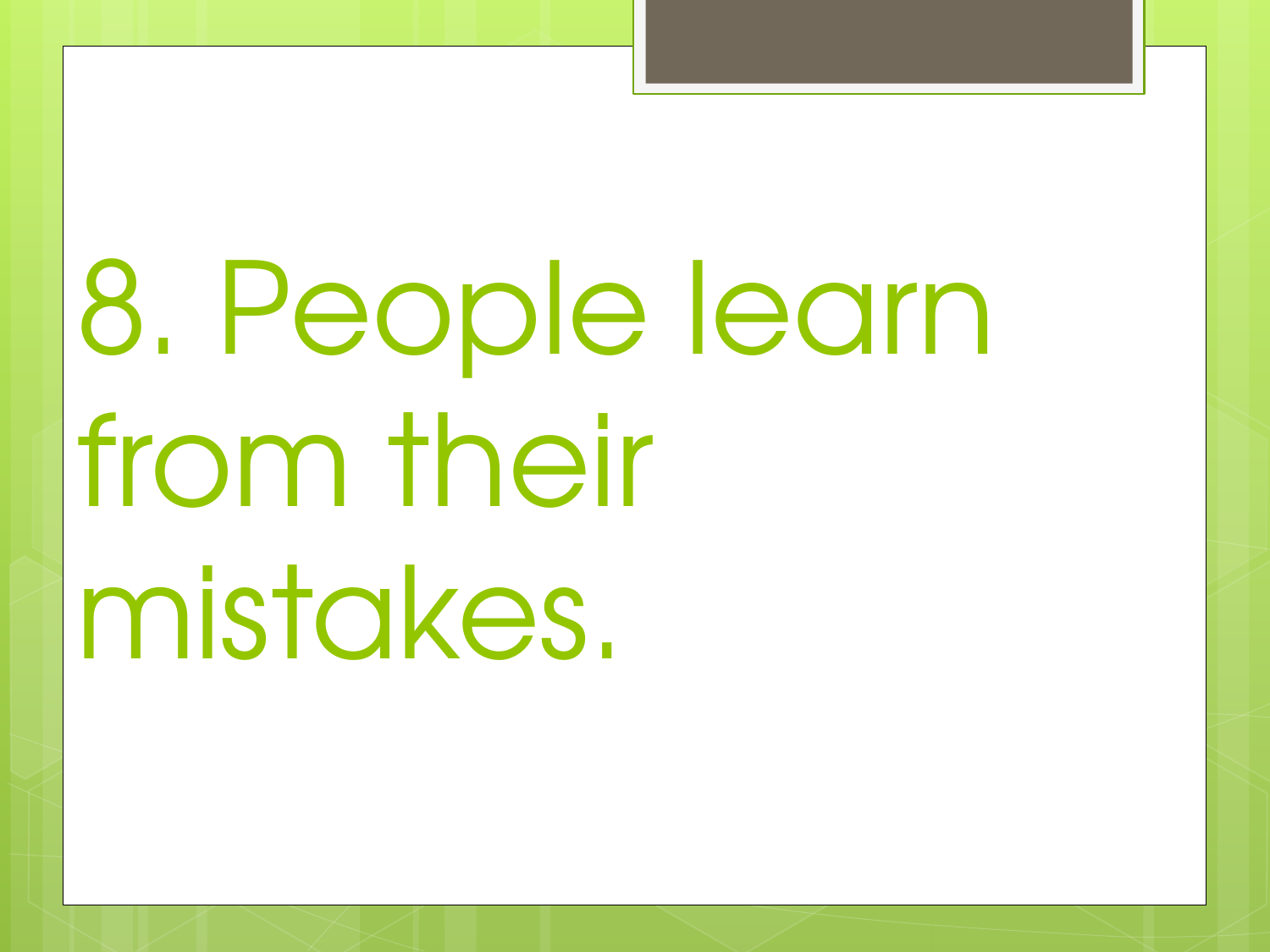

# 8. People learn from their mistakes.